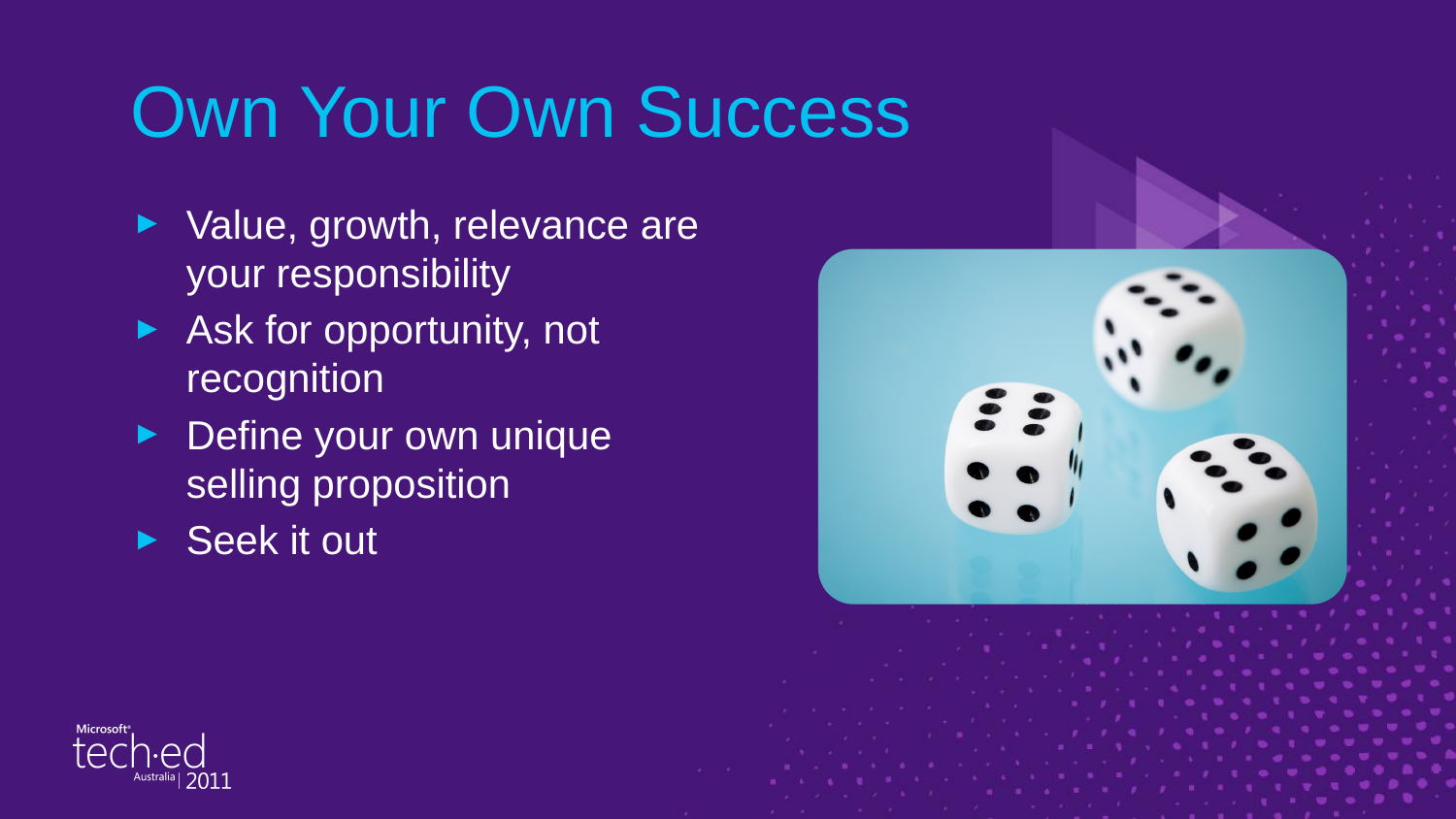

# Own Your Own Success
Value, growth, relevance are your responsibility
Ask for opportunity, not recognition
Define your own unique selling proposition
Seek it out